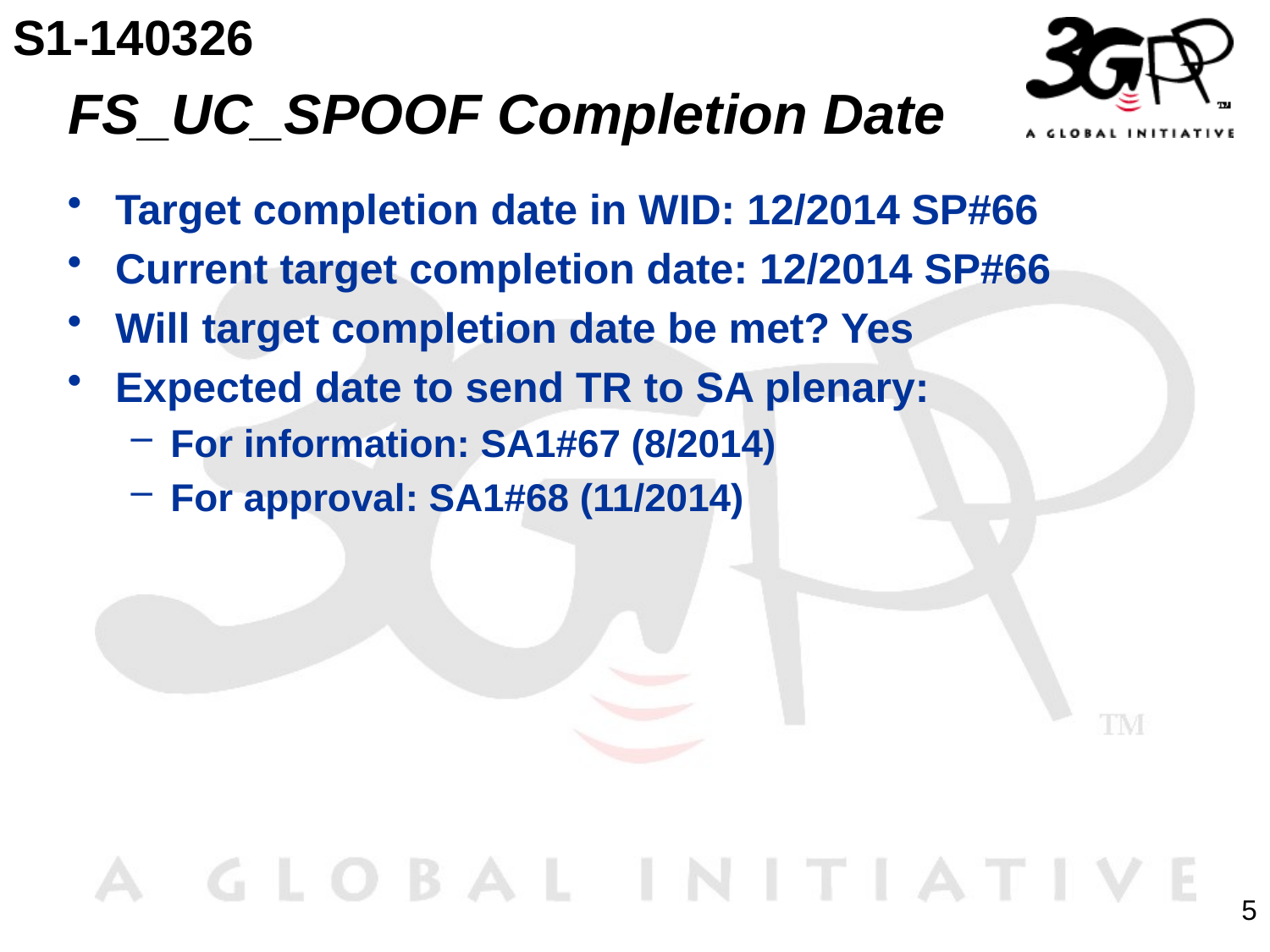

S1-140326
# FS_UC_SPOOF Completion Date
Target completion date in WID: 12/2014 SP#66
Current target completion date: 12/2014 SP#66
Will target completion date be met? Yes
Expected date to send TR to SA plenary:
For information: SA1#67 (8/2014)
For approval: SA1#68 (11/2014)
5